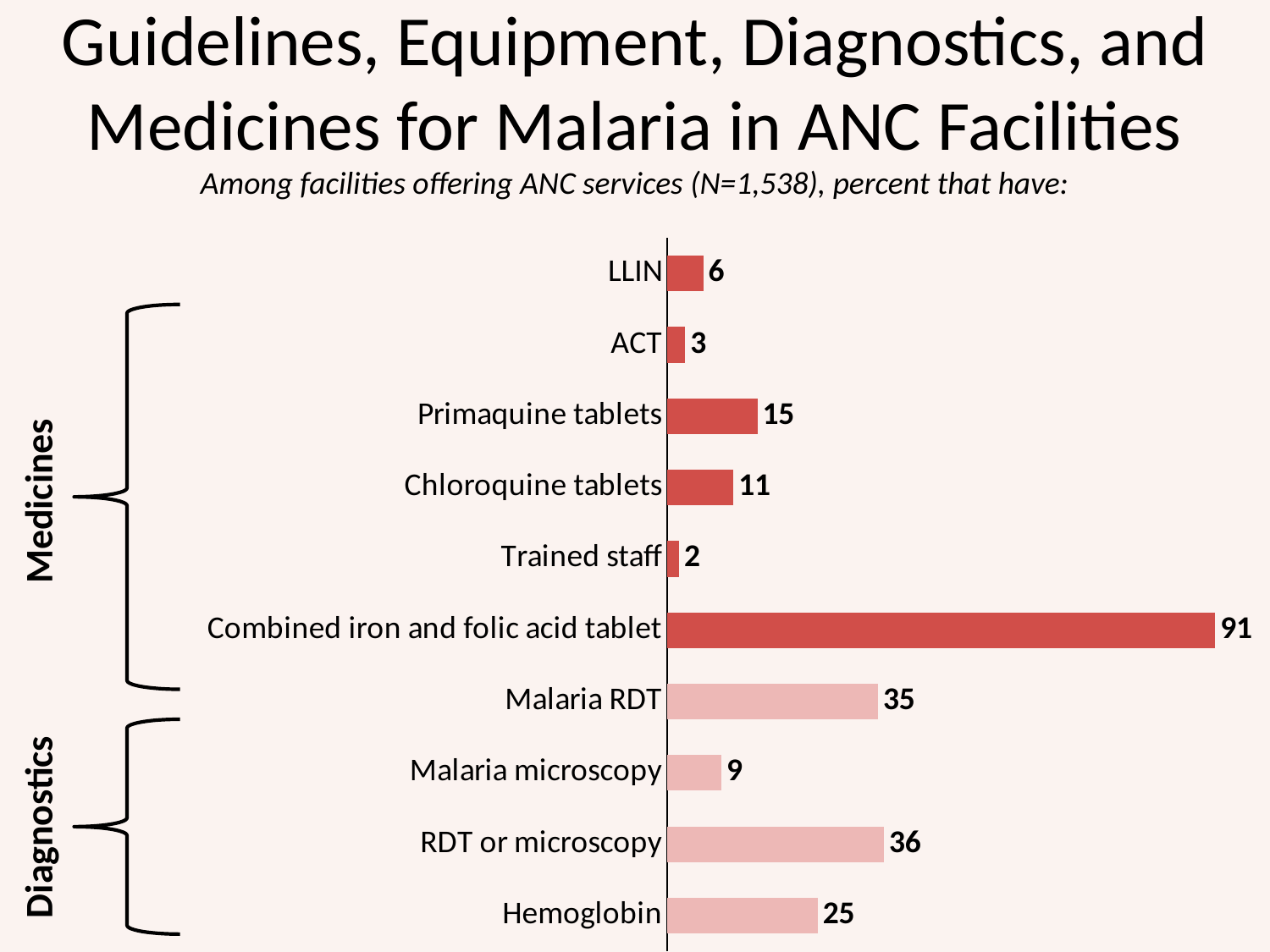

# Guidelines, Equipment, Diagnostics, and Medicines for Malaria in ANC Facilities
Among facilities offering ANC services (N=1,538), percent that have:

### Chart

| Category | Series 1 |
|---|---|
| Hemoglobin | 25.0 |
| RDT or microscopy | 36.0 |
| Malaria microscopy | 9.0 |
| Malaria RDT | 35.0 |
| Combined iron and folic acid tablet | 91.0 |
| Trained staff | 2.0 |
| Chloroquine tablets | 11.0 |
| Primaquine tablets | 15.0 |
| ACT | 3.0 |
| LLIN | 6.0 |
Medicines

Diagnostics